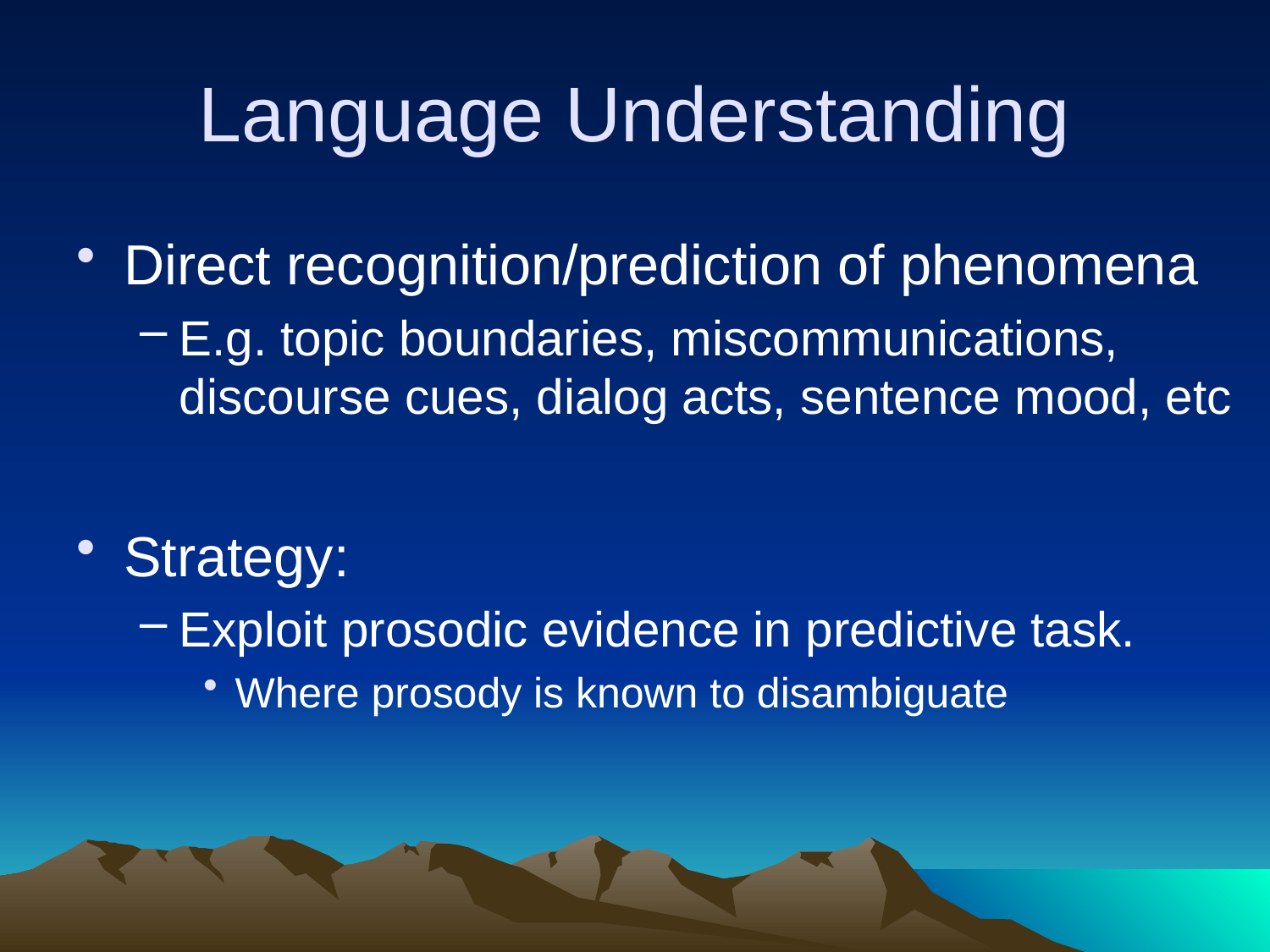

# Language Understanding
Direct recognition/prediction of phenomena
E.g. topic boundaries, miscommunications, discourse cues, dialog acts, sentence mood, etc

Strategy:
Exploit prosodic evidence in predictive task.
Where prosody is known to disambiguate